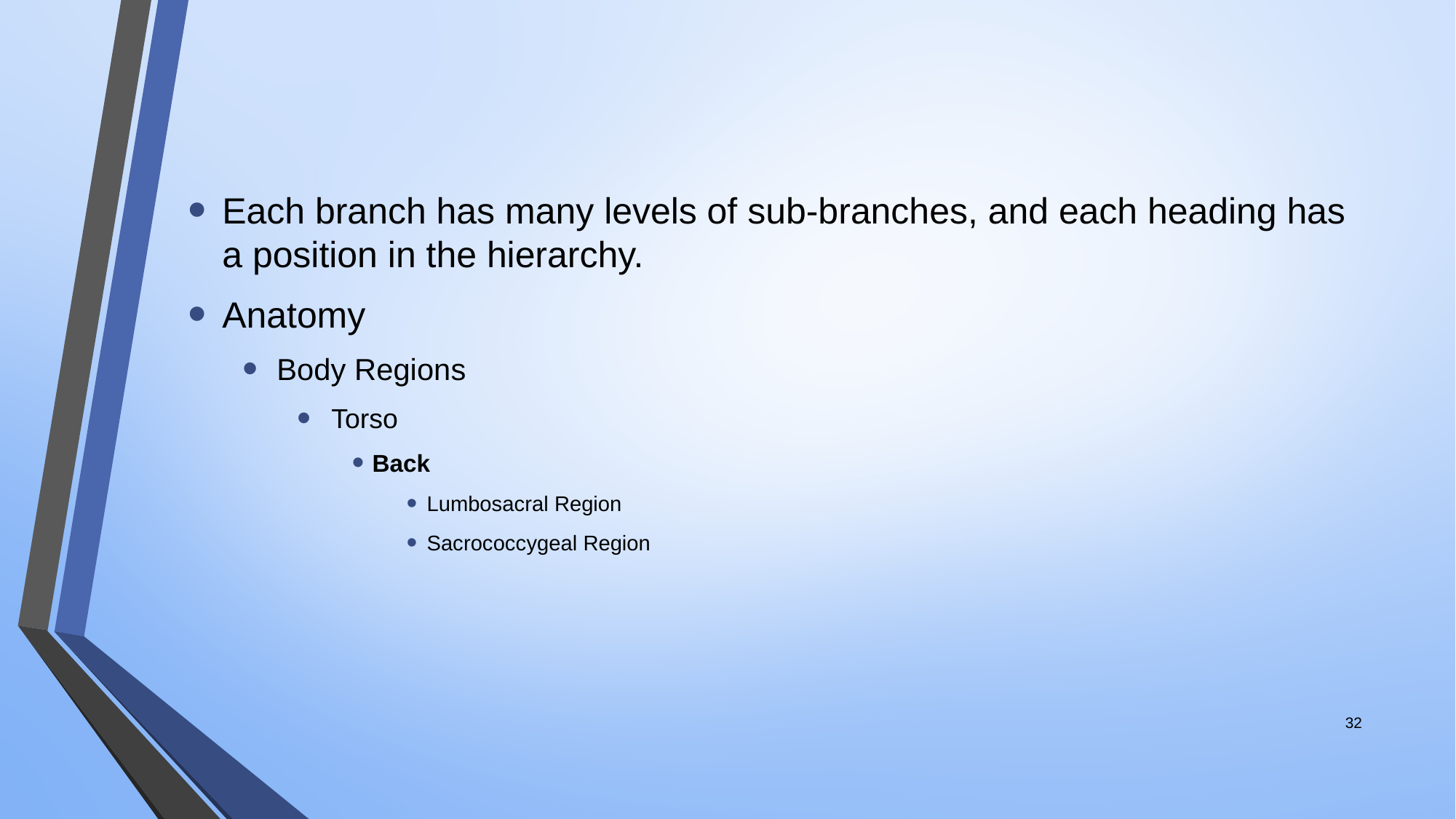

Each branch has many levels of sub-branches, and each heading has a position in the hierarchy.
Anatomy
Body Regions
Torso
Back
Lumbosacral Region
Sacrococcygeal Region

32